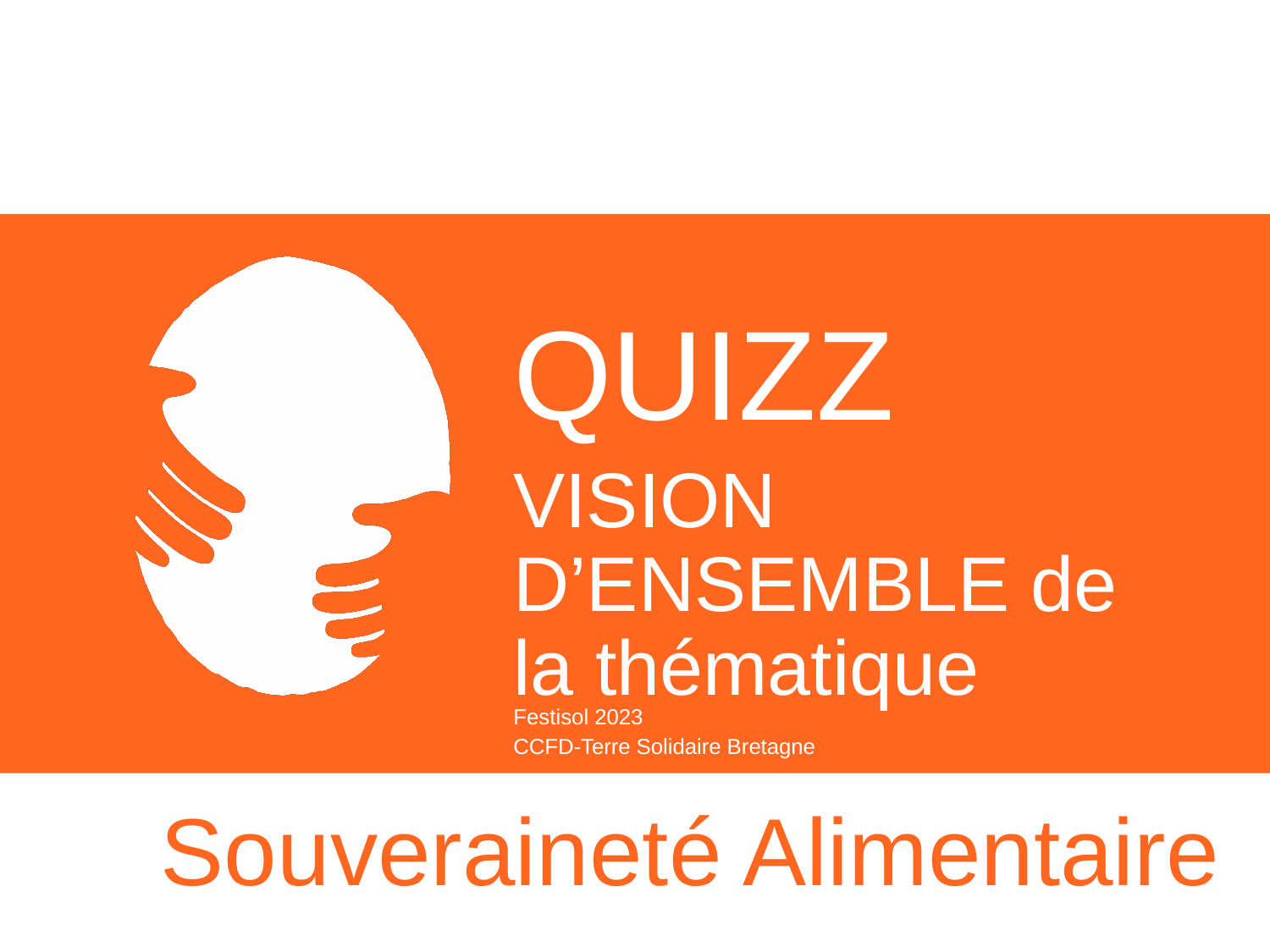

QUIZZ
VISION D’ENSEMBLE de la thématique
Festisol 2023
CCFD-Terre Solidaire Bretagne
Souveraineté Alimentaire